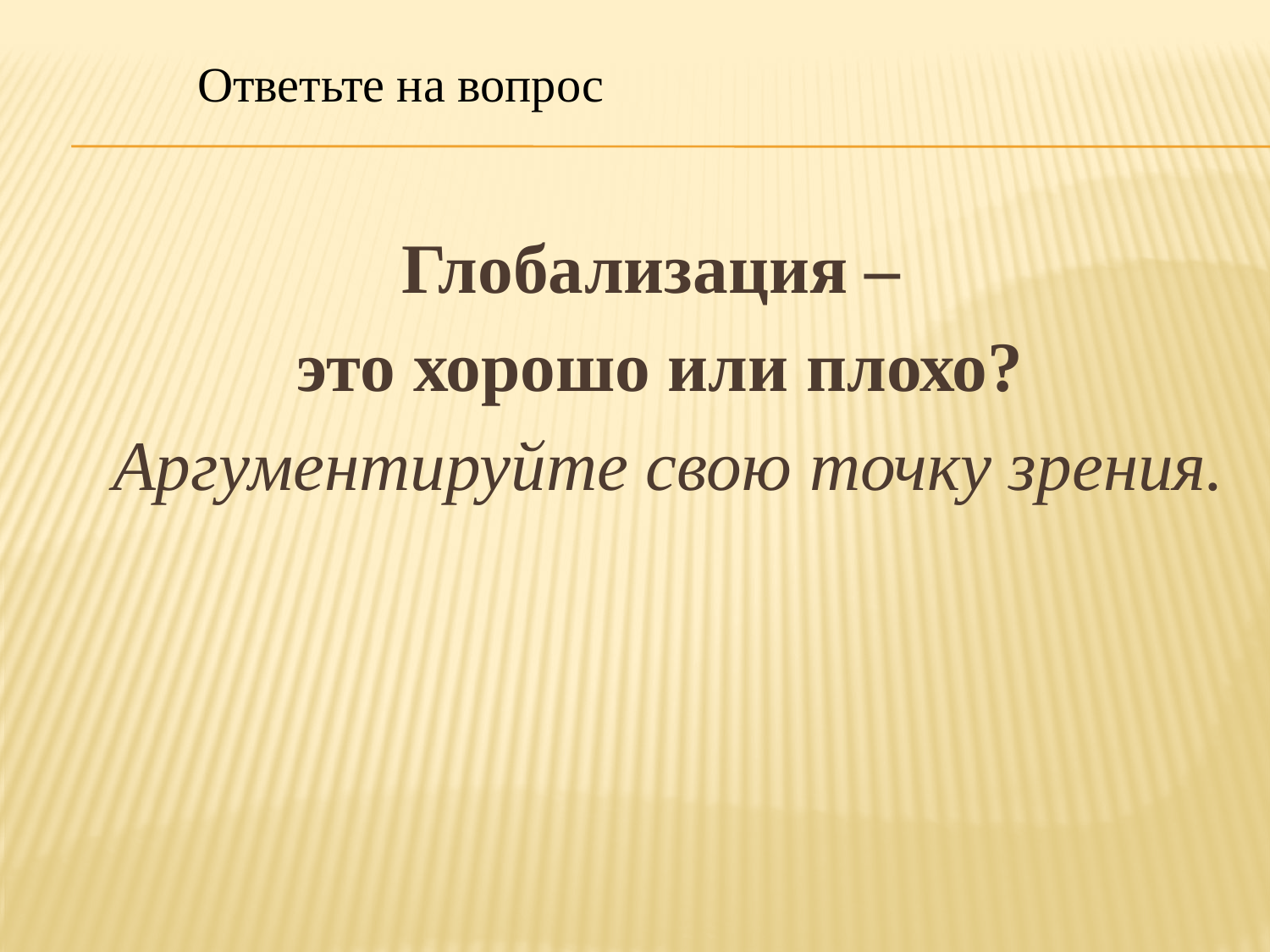

Ответьте на вопрос
Глобализация –
это хорошо или плохо?
 Аргументируйте свою точку зрения.